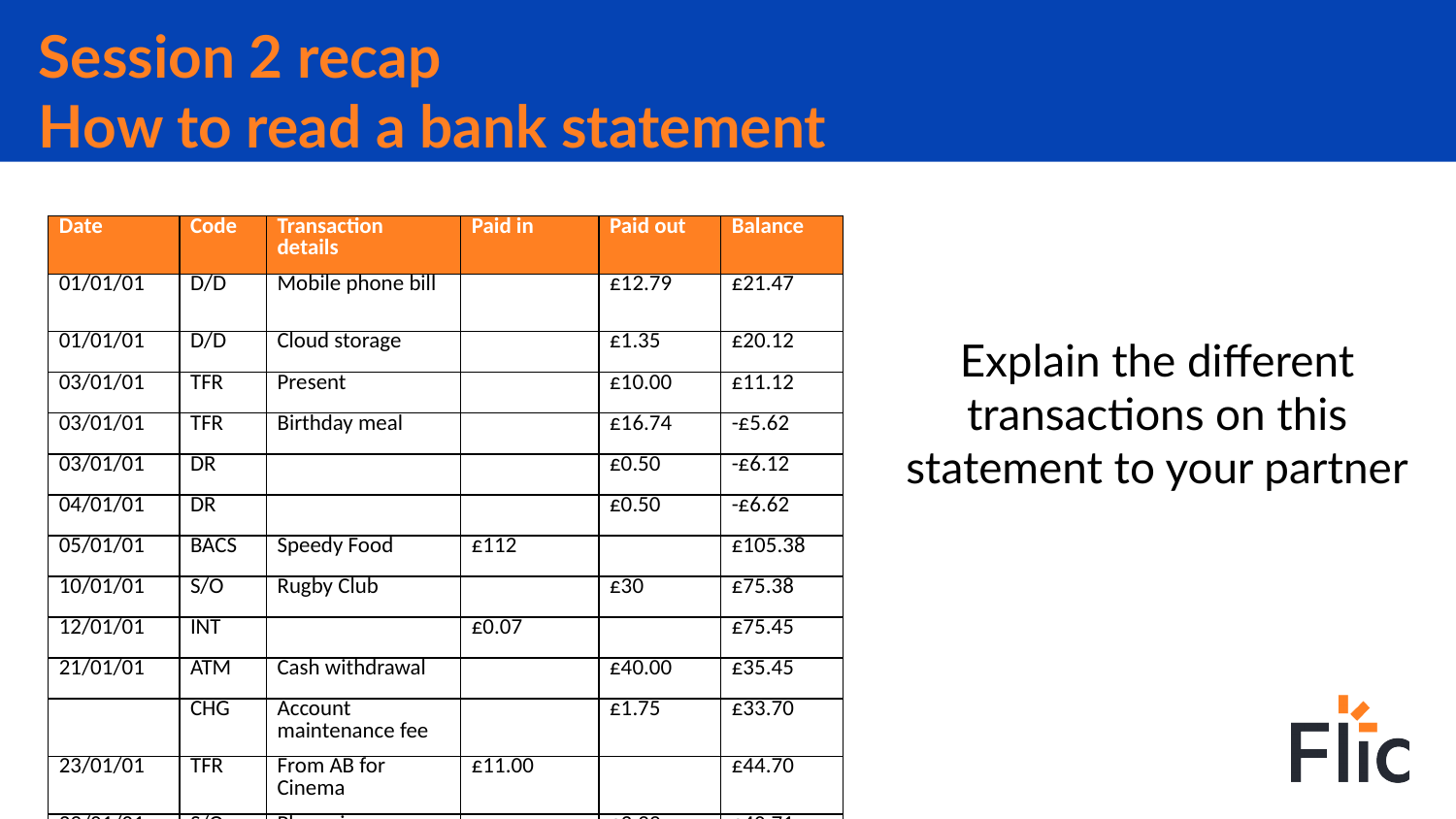

# Session 2 recap
How to read a bank statement
| Date | Code | Transaction details | Paid in | Paid out | Balance |
| --- | --- | --- | --- | --- | --- |
| 01/01/01 | D/D | Mobile phone bill |  | £12.79 | £21.47 |
| 01/01/01 | D/D | Cloud storage |  | £1.35 | £20.12 |
| 03/01/01 | TFR | Present |  | £10.00 | £11.12 |
| 03/01/01 | TFR | Birthday meal |  | £16.74 | -£5.62 |
| 03/01/01 | DR |  |  | £0.50 | -£6.12 |
| 04/01/01 | DR |  |  | £0.50 | -£6.62 |
| 05/01/01 | BACS | Speedy Food | £112 |  | £105.38 |
| 10/01/01 | S/O | Rugby Club |  | £30 | £75.38 |
| 12/01/01 | INT |  | £0.07 |  | £75.45 |
| 21/01/01 | ATM | Cash withdrawal |  | £40.00 | £35.45 |
|  | CHG | Account maintenance fee |  | £1.75 | £33.70 |
| 23/01/01 | TFR | From AB for Cinema | £11.00 |  | £44.70 |
| 29/01/01 | S/O | Phone insurance |  | £3.99 | £40.71 |
Explain the different transactions on this statement to your partner